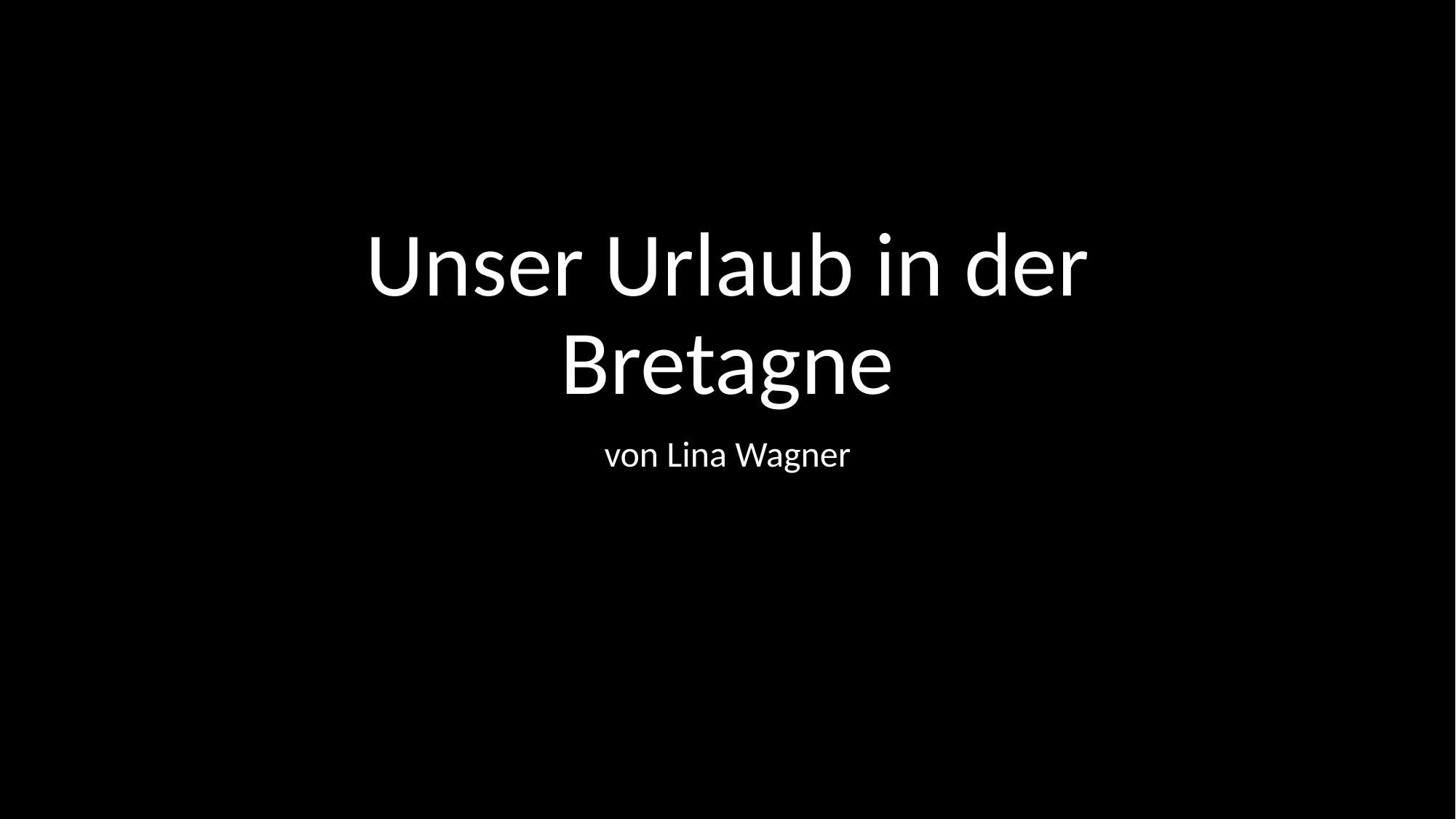

# Unser Urlaub in der Bretagne
von Lina Wagner